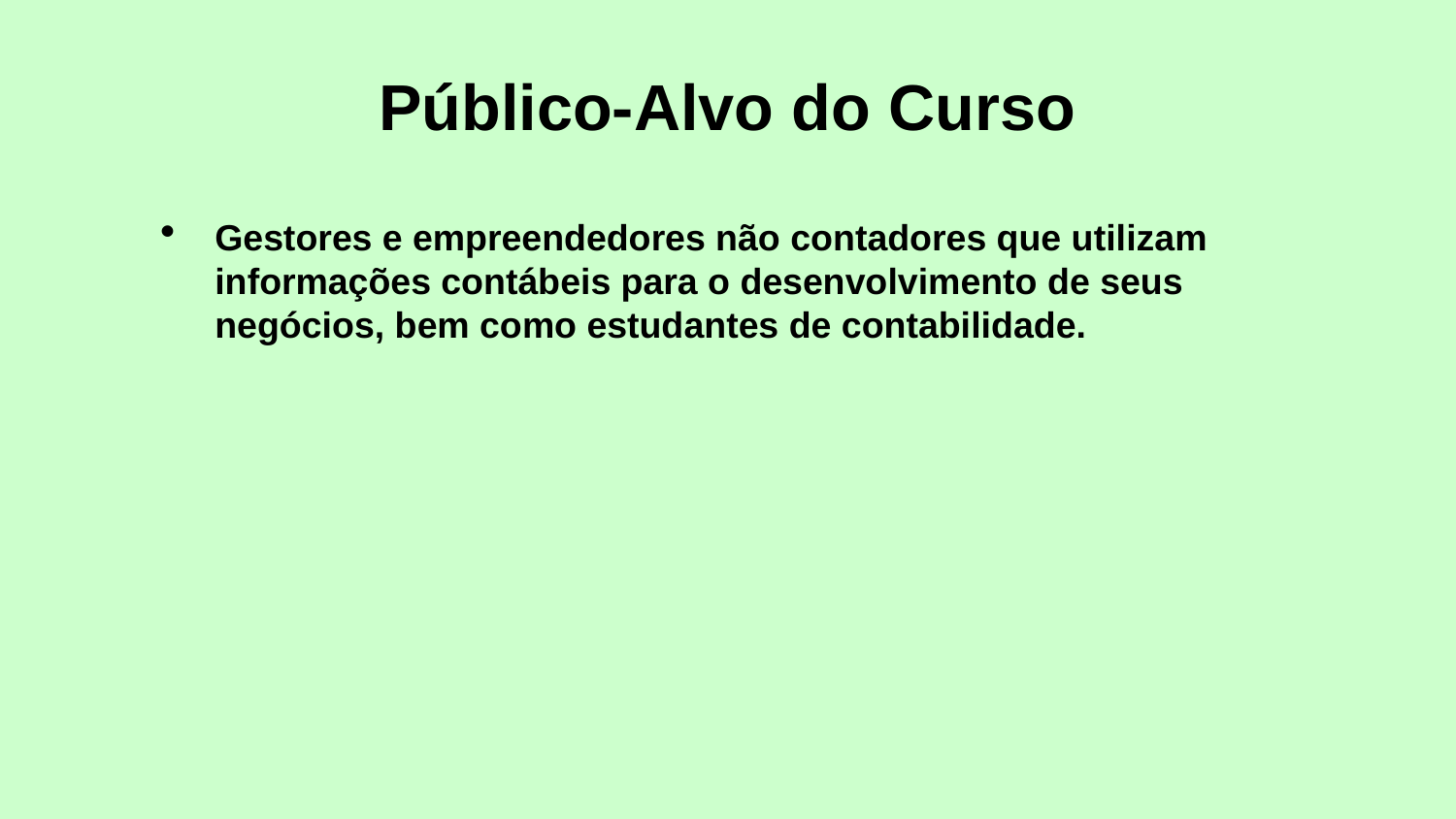

# Público-Alvo do Curso
Gestores e empreendedores não contadores que utilizam informações contábeis para o desenvolvimento de seus negócios, bem como estudantes de contabilidade.